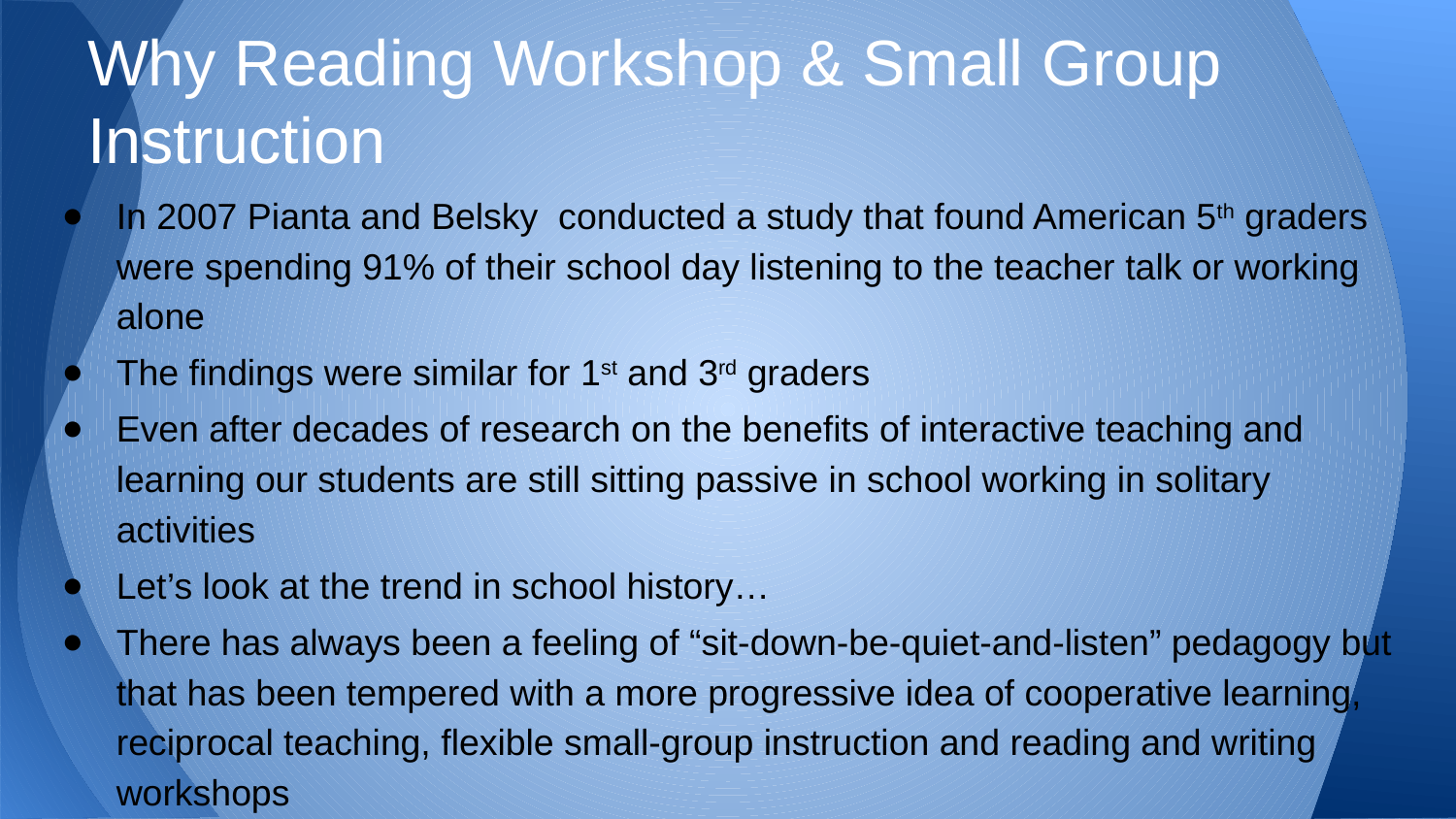

# Why Reading Workshop & Small Group Instruction
In 2007 Pianta and Belsky  conducted a study that found American 5th graders were spending 91% of their school day listening to the teacher talk or working alone
The findings were similar for 1st and 3rd graders
Even after decades of research on the benefits of interactive teaching and learning our students are still sitting passive in school working in solitary activities
Let’s look at the trend in school history…
There has always been a feeling of “sit-down-be-quiet-and-listen” pedagogy but that has been tempered with a more progressive idea of cooperative learning, reciprocal teaching, flexible small-group instruction and reading and writing workshops